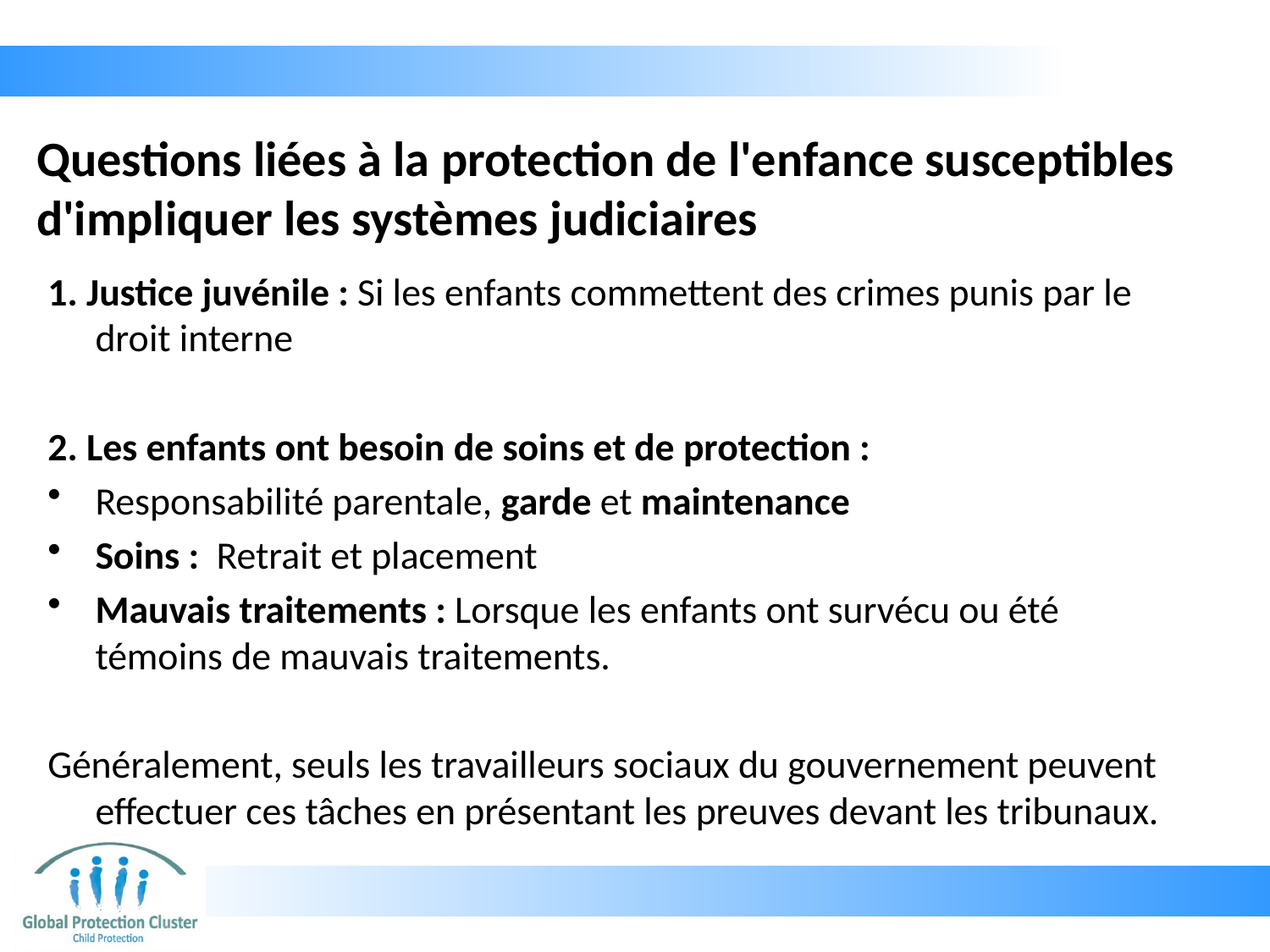

# Questions liées à la protection de l'enfance susceptibles d'impliquer les systèmes judiciaires

1. Justice juvénile : Si les enfants commettent des crimes punis par le droit interne

2. Les enfants ont besoin de soins et de protection :
Responsabilité parentale, garde et maintenance
Soins :  Retrait et placement
Mauvais traitements : Lorsque les enfants ont survécu ou été témoins de mauvais traitements.

Généralement, seuls les travailleurs sociaux du gouvernement peuvent effectuer ces tâches en présentant les preuves devant les tribunaux.